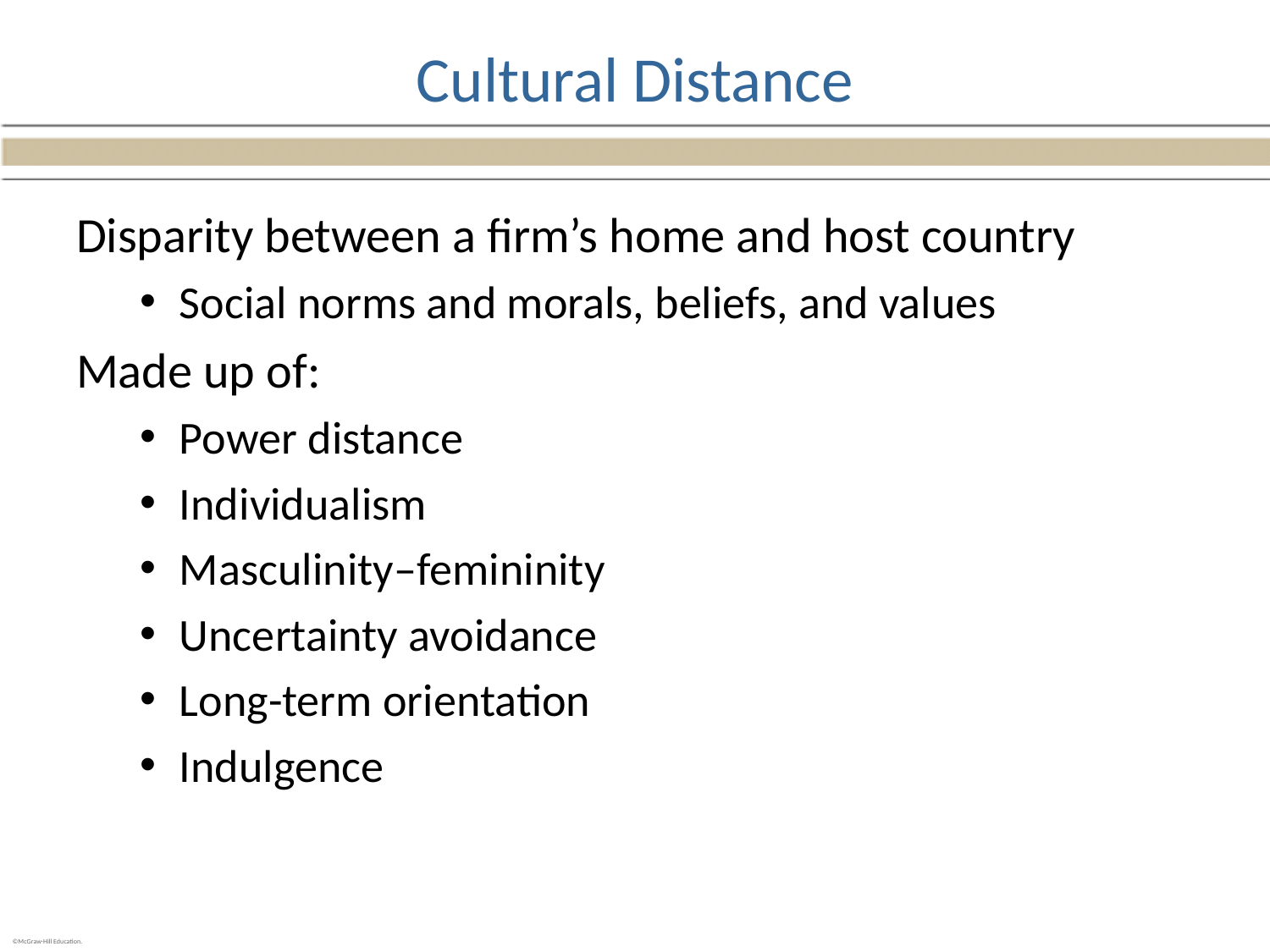

# Cultural Distance
Disparity between a firm’s home and host country
Social norms and morals, beliefs, and values
Made up of:
Power distance
Individualism
Masculinity–femininity
Uncertainty avoidance
Long-term orientation
Indulgence